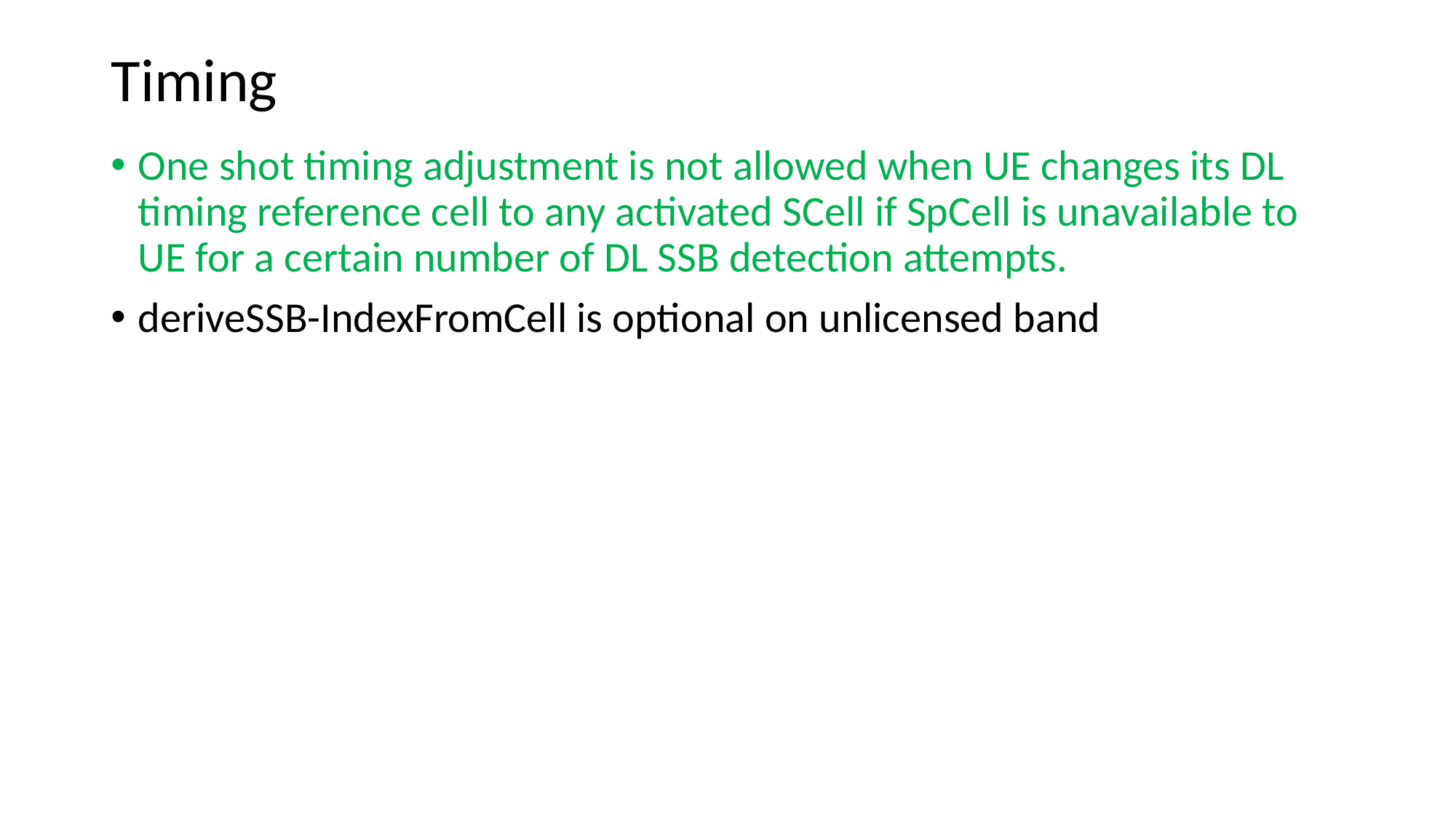

# Timing
One shot timing adjustment is not allowed when UE changes its DL timing reference cell to any activated SCell if SpCell is unavailable to UE for a certain number of DL SSB detection attempts.
deriveSSB-IndexFromCell is optional on unlicensed band